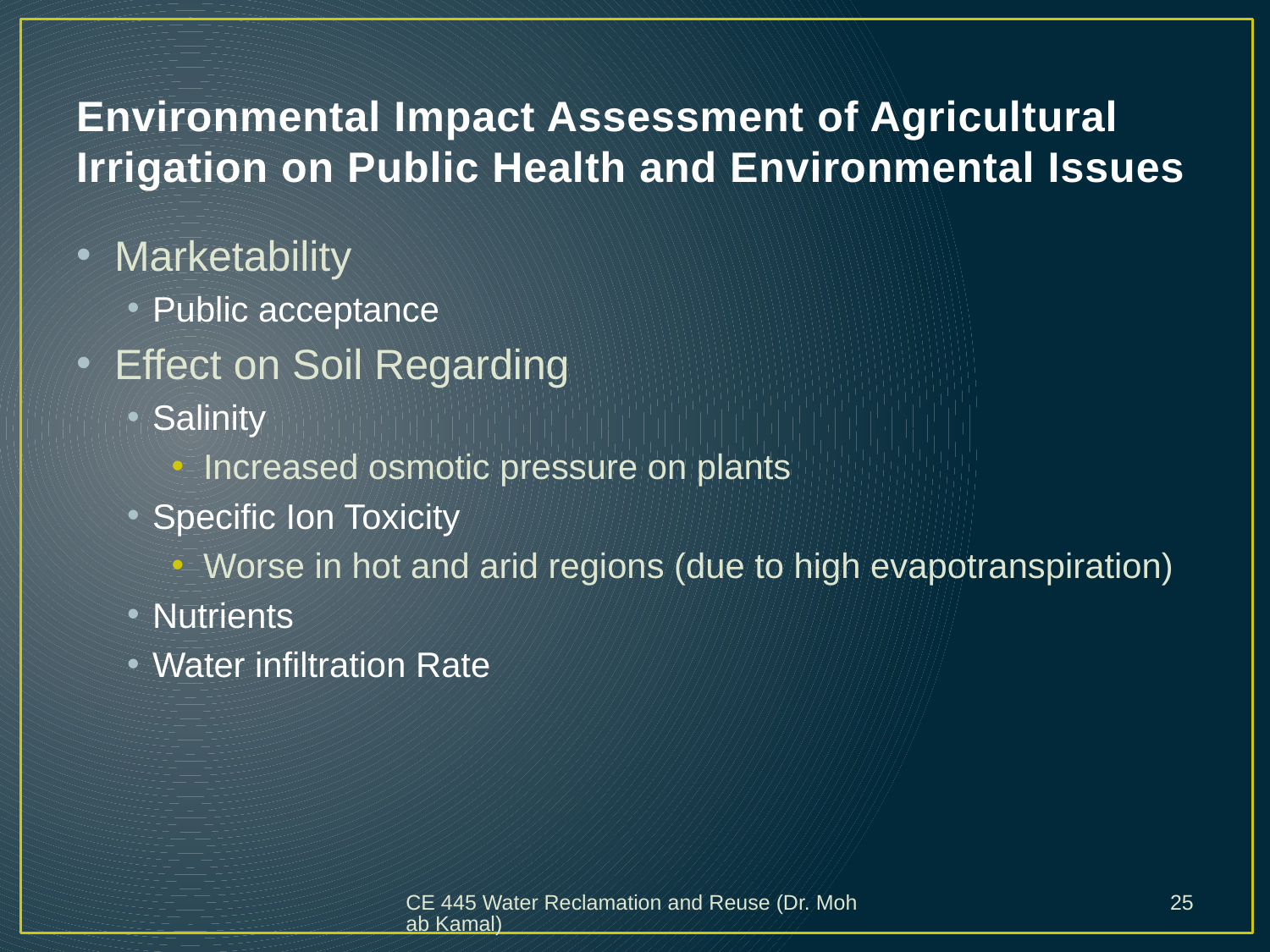

# Environmental Impact Assessment of Agricultural Irrigation on Public Health and Environmental Issues
Marketability
Public acceptance
Effect on Soil Regarding
Salinity
Increased osmotic pressure on plants
Specific Ion Toxicity
Worse in hot and arid regions (due to high evapotranspiration)
Nutrients
Water infiltration Rate
CE 445 Water Reclamation and Reuse (Dr. Mohab Kamal)
25